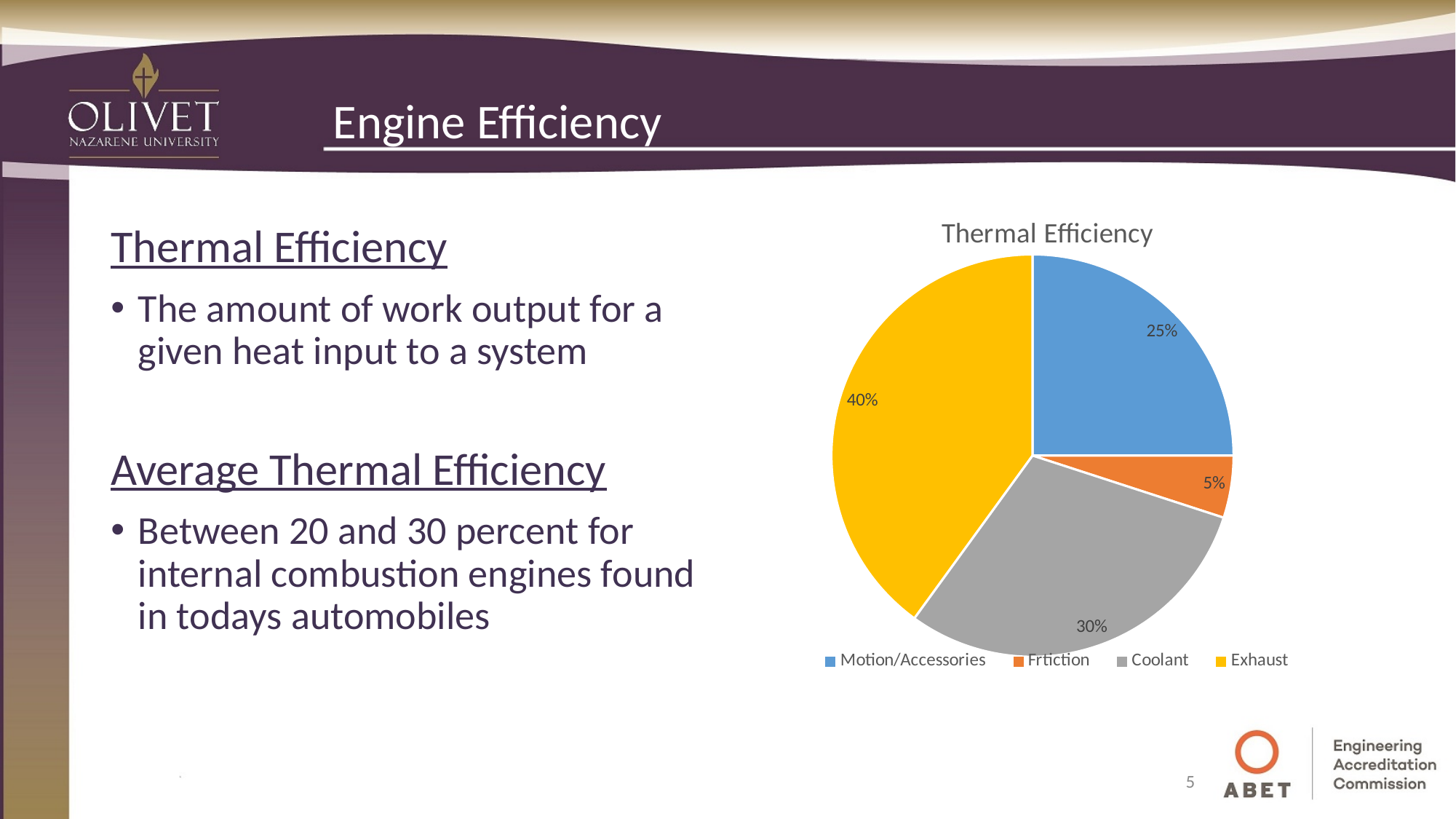

# Engine Efficiency

### Chart: Thermal Efficiency

| Category | Sales |
|---|---|
| Motion/Accessories | 0.25 |
| Frtiction | 0.05 |
| Coolant | 0.3 |
| Exhaust | 0.4 |
Thermal Efficiency
The amount of work output for a given heat input to a system

Average Thermal Efficiency
Between 20 and 30 percent for internal combustion engines found in todays automobiles
5